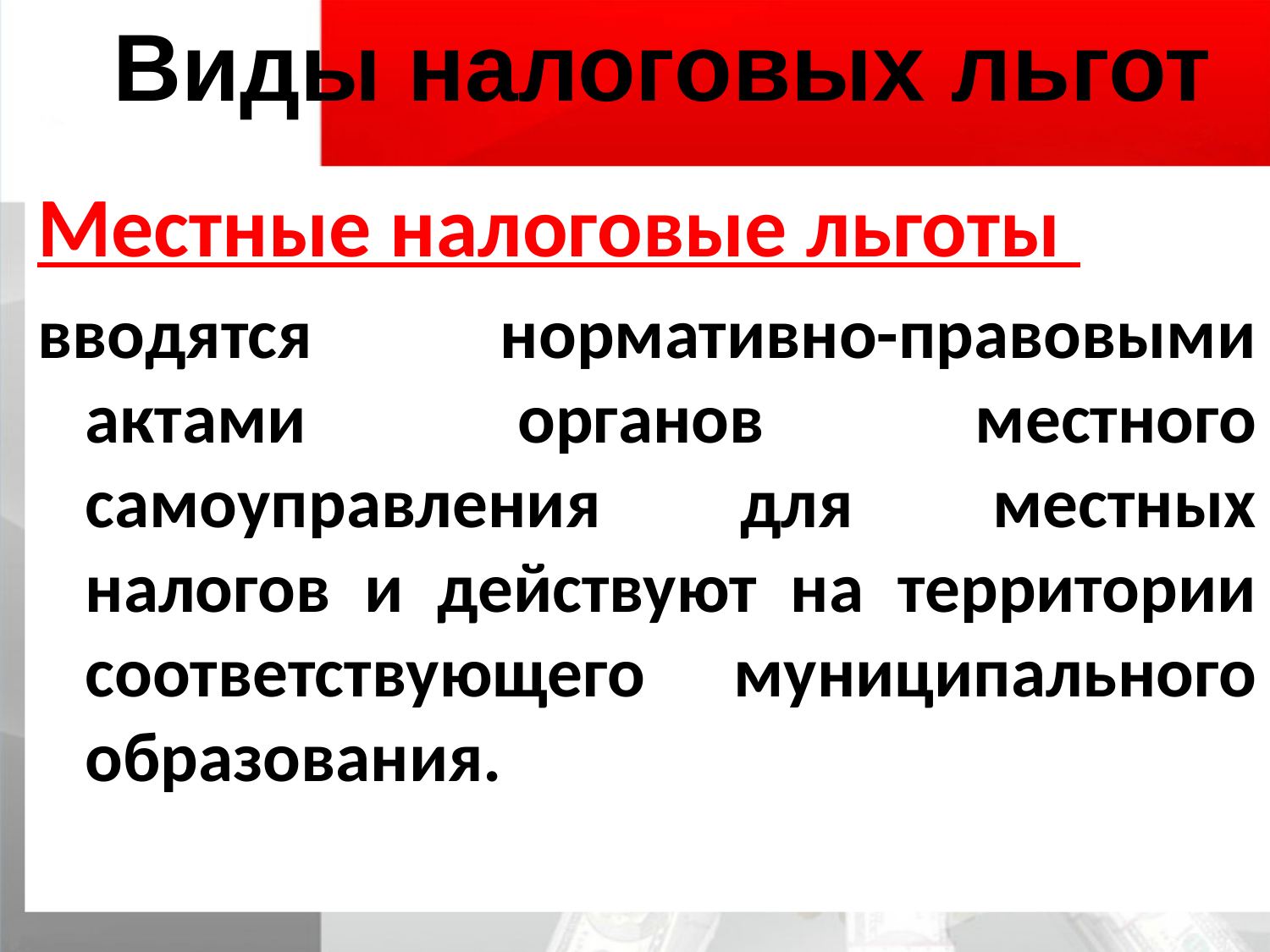

Виды налоговых льгот
Местные налоговые льготы
вводятся нормативно-правовыми актами органов местного самоуправления для местных налогов и действуют на территории соответствующего муниципального образования.